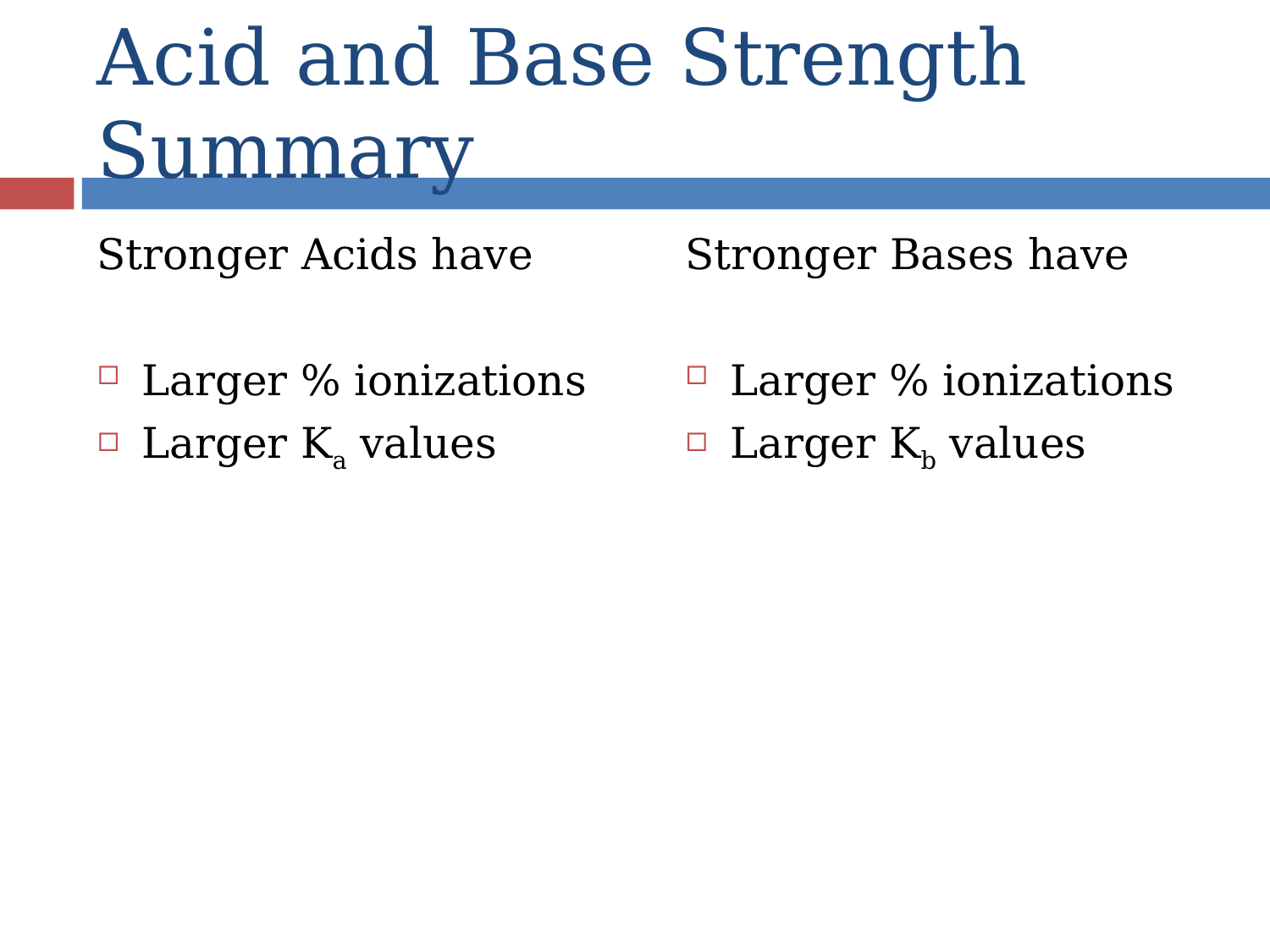

# Acid and Base Strength Summary
Stronger Acids have

Larger % ionizations
Larger Ka values
Stronger Bases have

Larger % ionizations
Larger Kb values